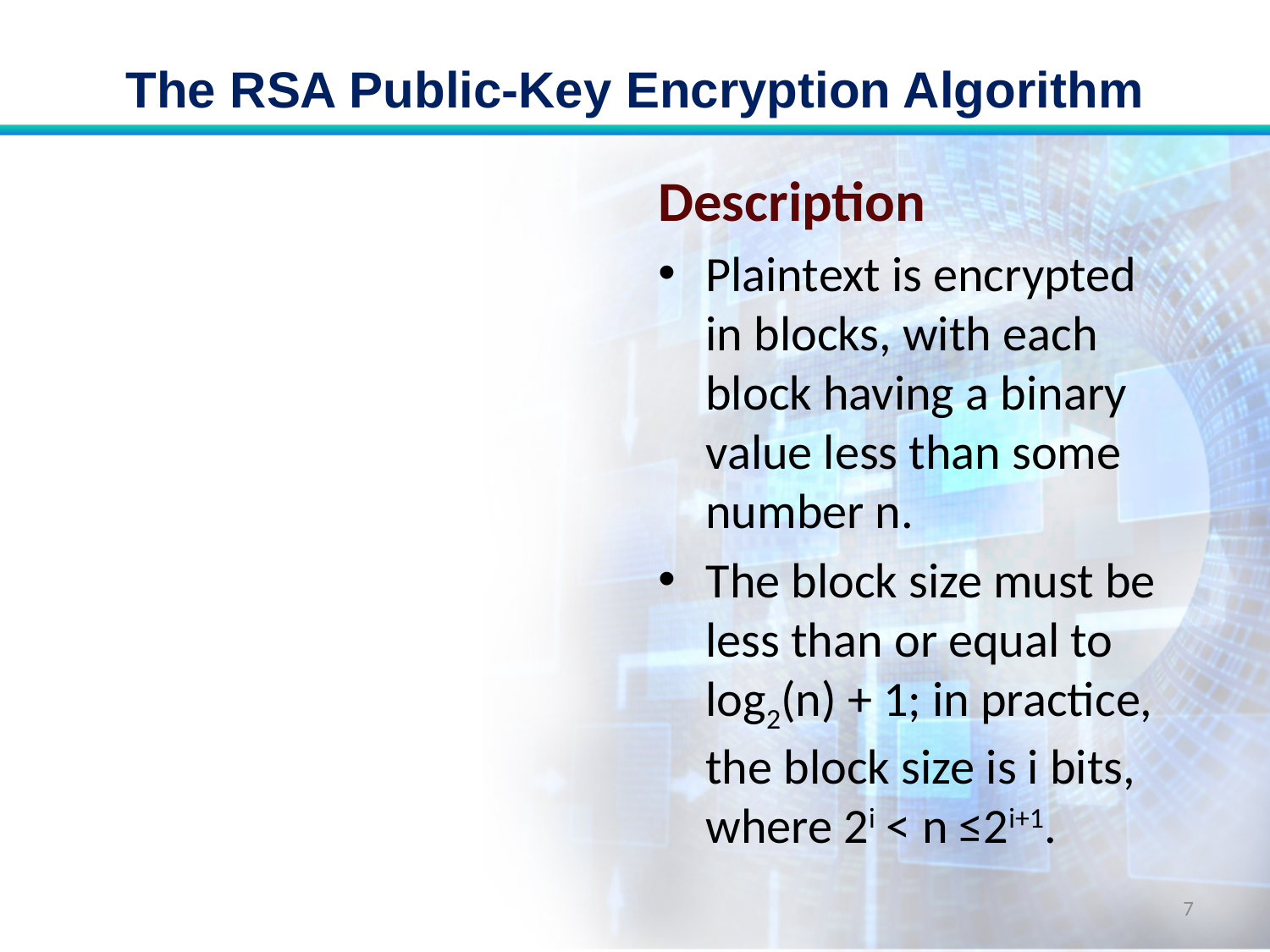

# The RSA Public-Key Encryption Algorithm
Description
Plaintext is encrypted in blocks, with each block having a binary value less than some number n.
The block size must be less than or equal to log2(n) + 1; in practice, the block size is i bits, where 2i < n ≤2i+1.

7